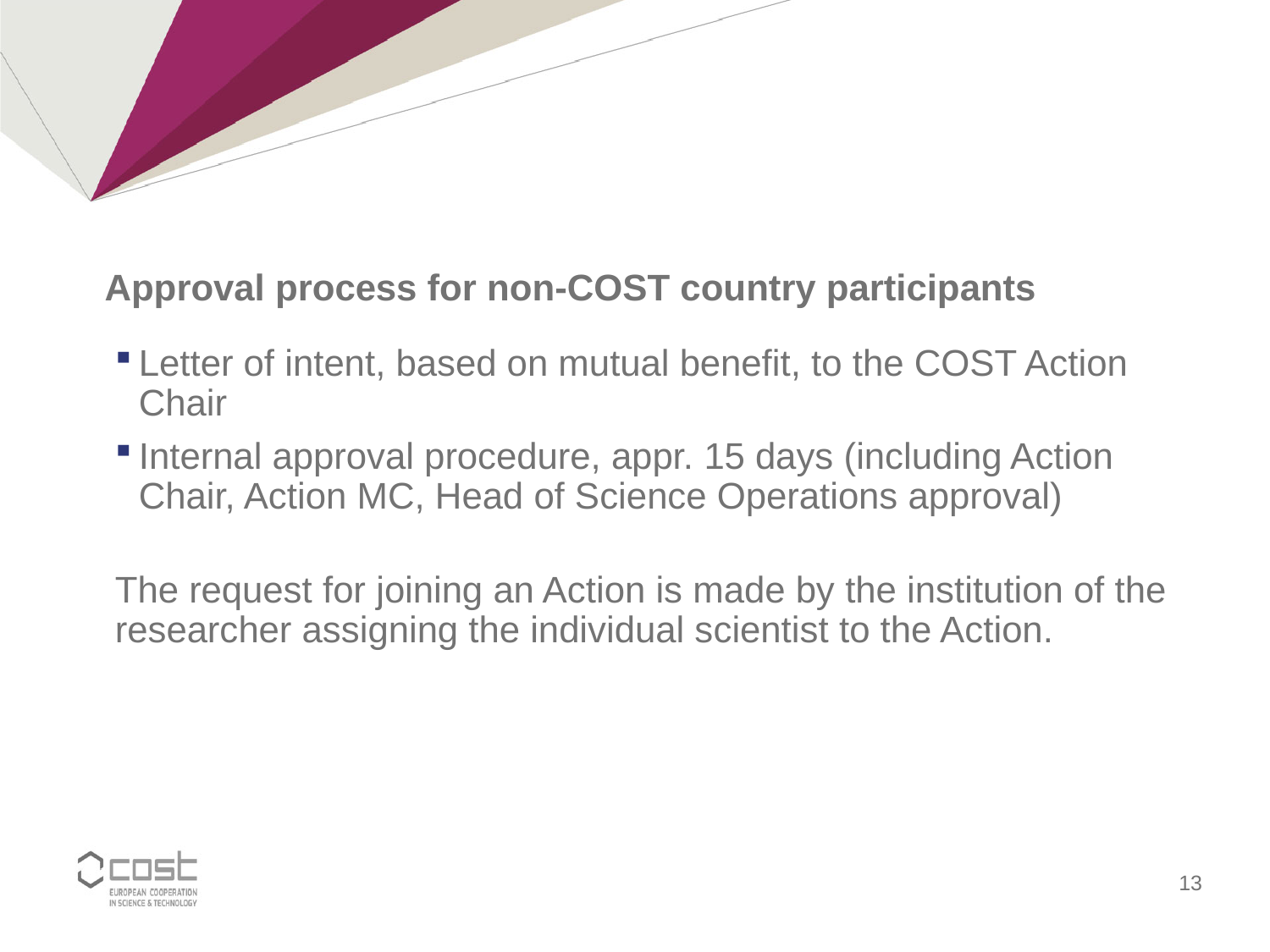

# Approval process for non-COST country participants
Letter of intent, based on mutual benefit, to the COST Action Chair
Internal approval procedure, appr. 15 days (including Action Chair, Action MC, Head of Science Operations approval)
The request for joining an Action is made by the institution of the researcher assigning the individual scientist to the Action.